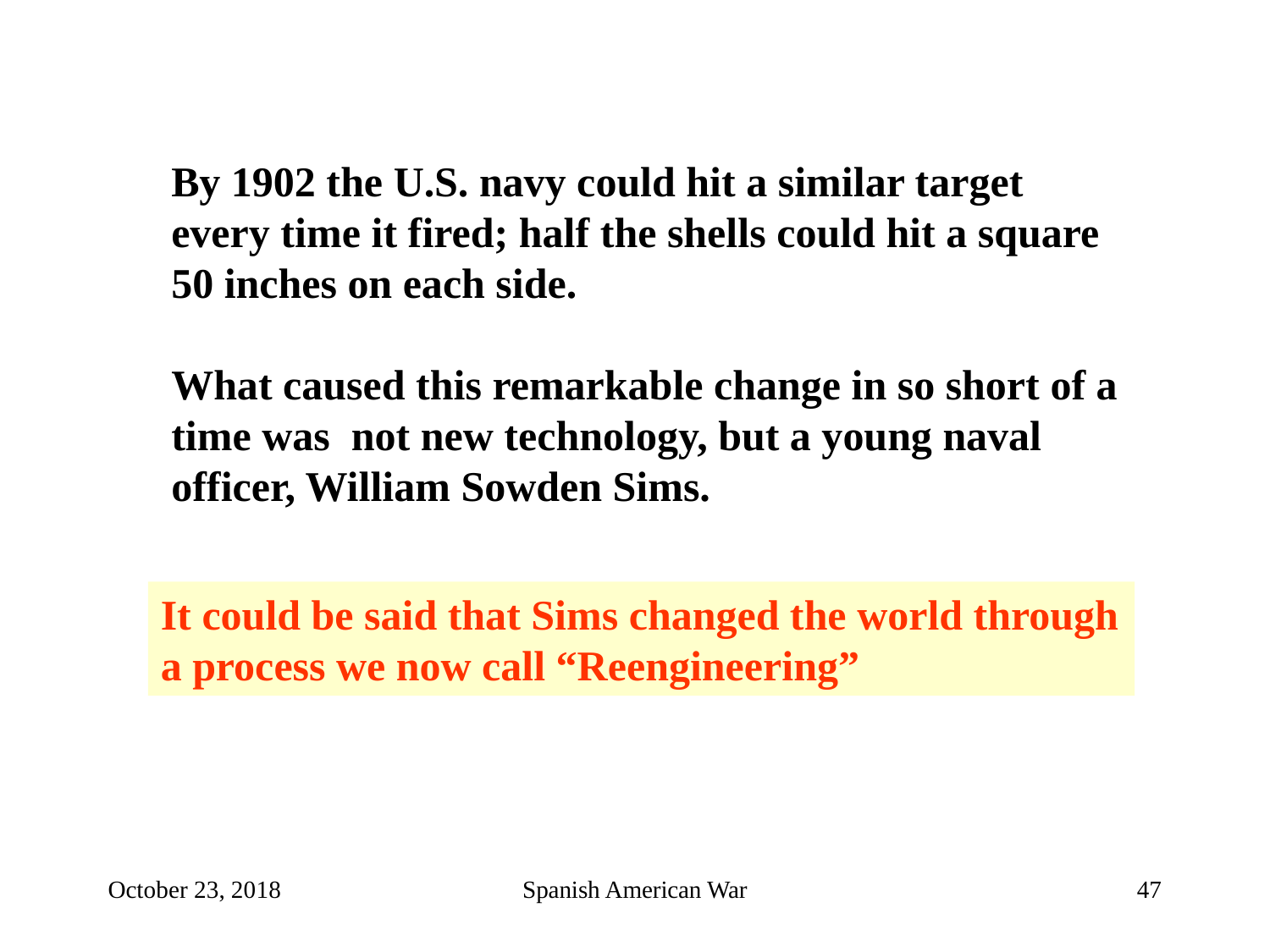

By 1902 the U.S. navy could hit a similar target every time it fired; half the shells could hit a square 50 inches on each side.

What caused this remarkable change in so short of a time was  not new technology, but a young naval officer, William Sowden Sims.
It could be said that Sims changed the world through a process we now call “Reengineering”
October 23, 2018
Spanish American War
47